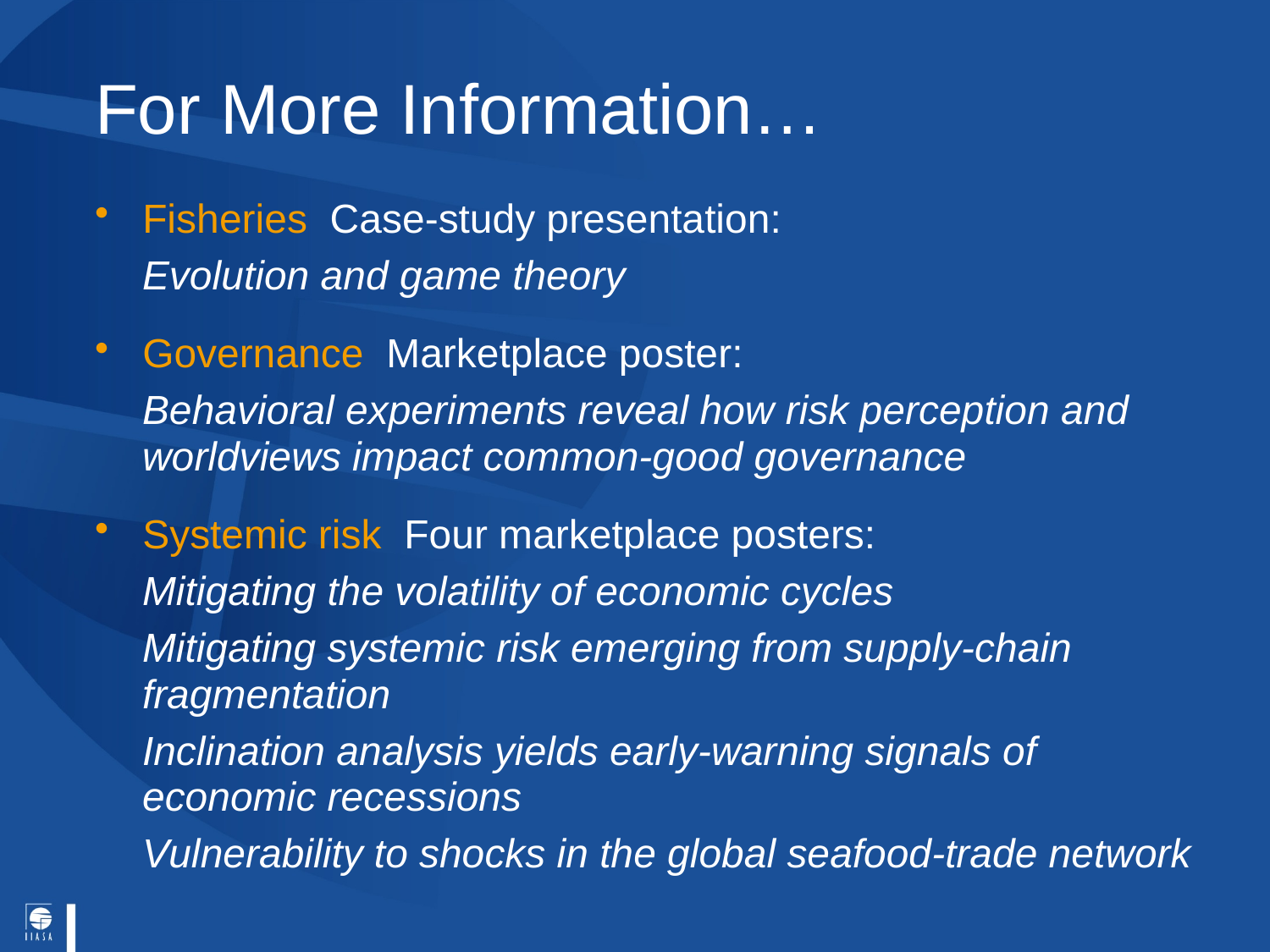

# For More Information…
Fisheries  Case-study presentation:
Evolution and game theory
Governance  Marketplace poster:
Behavioral experiments reveal how risk perception and worldviews impact common-good governance
Systemic risk  Four marketplace posters:
Mitigating the volatility of economic cycles
Mitigating systemic risk emerging from supply-chain fragmentation
Inclination analysis yields early-warning signals of economic recessions
Vulnerability to shocks in the global seafood-trade network